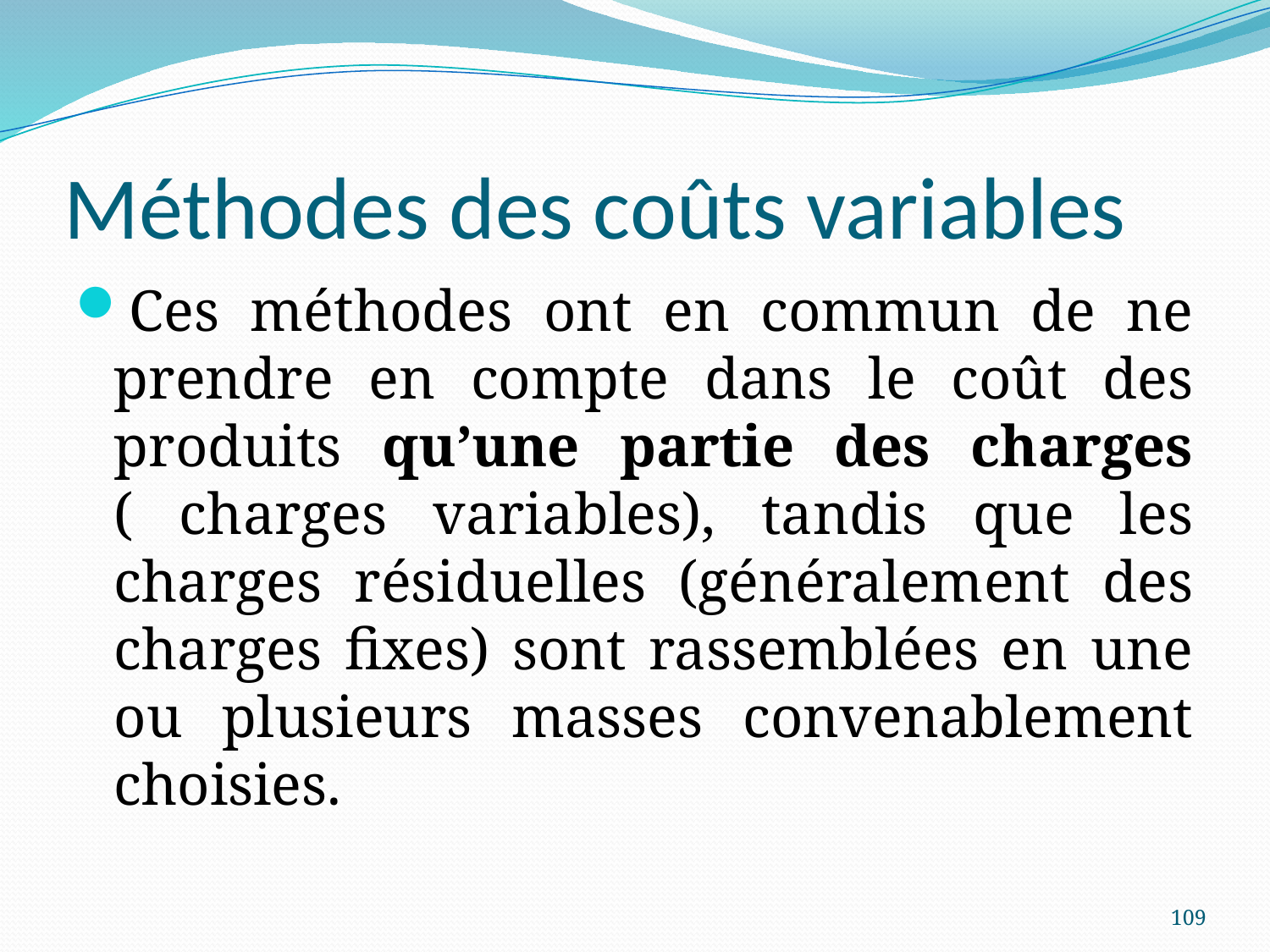

# Méthodes des coûts variables
Ces méthodes ont en commun de ne prendre en compte dans le coût des produits qu’une partie des charges ( charges variables), tandis que les charges résiduelles (généralement des charges fixes) sont rassemblées en une ou plusieurs masses convenablement choisies.

109